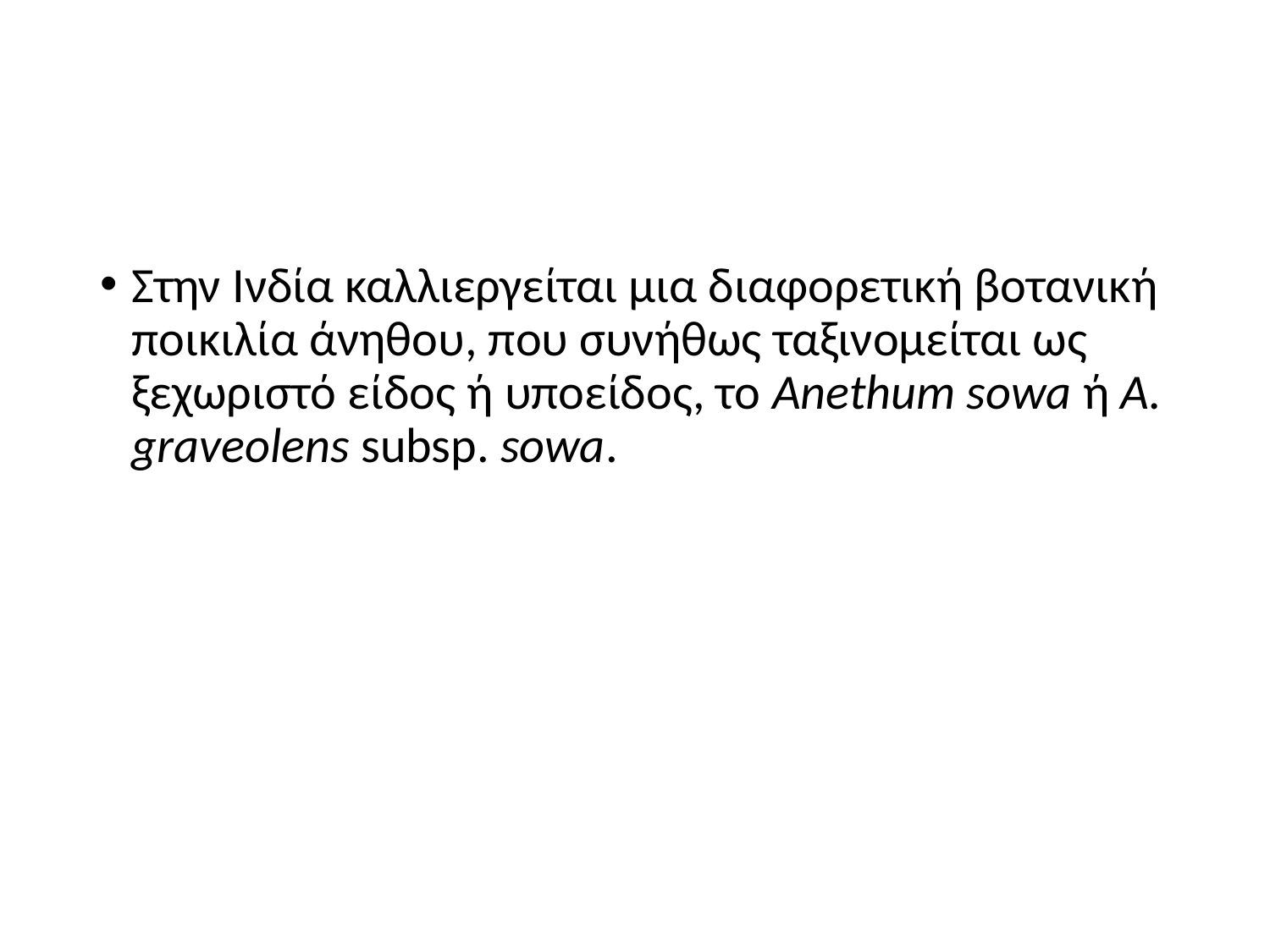

#
Στην Ινδία καλλιεργείται μια διαφορετική βοτανική ποικιλία άνηθου, που συνήθως ταξινομείται ως ξεχωριστό είδος ή υποείδος, το Anethum sowa ή A. graveolens subsp. sowa.